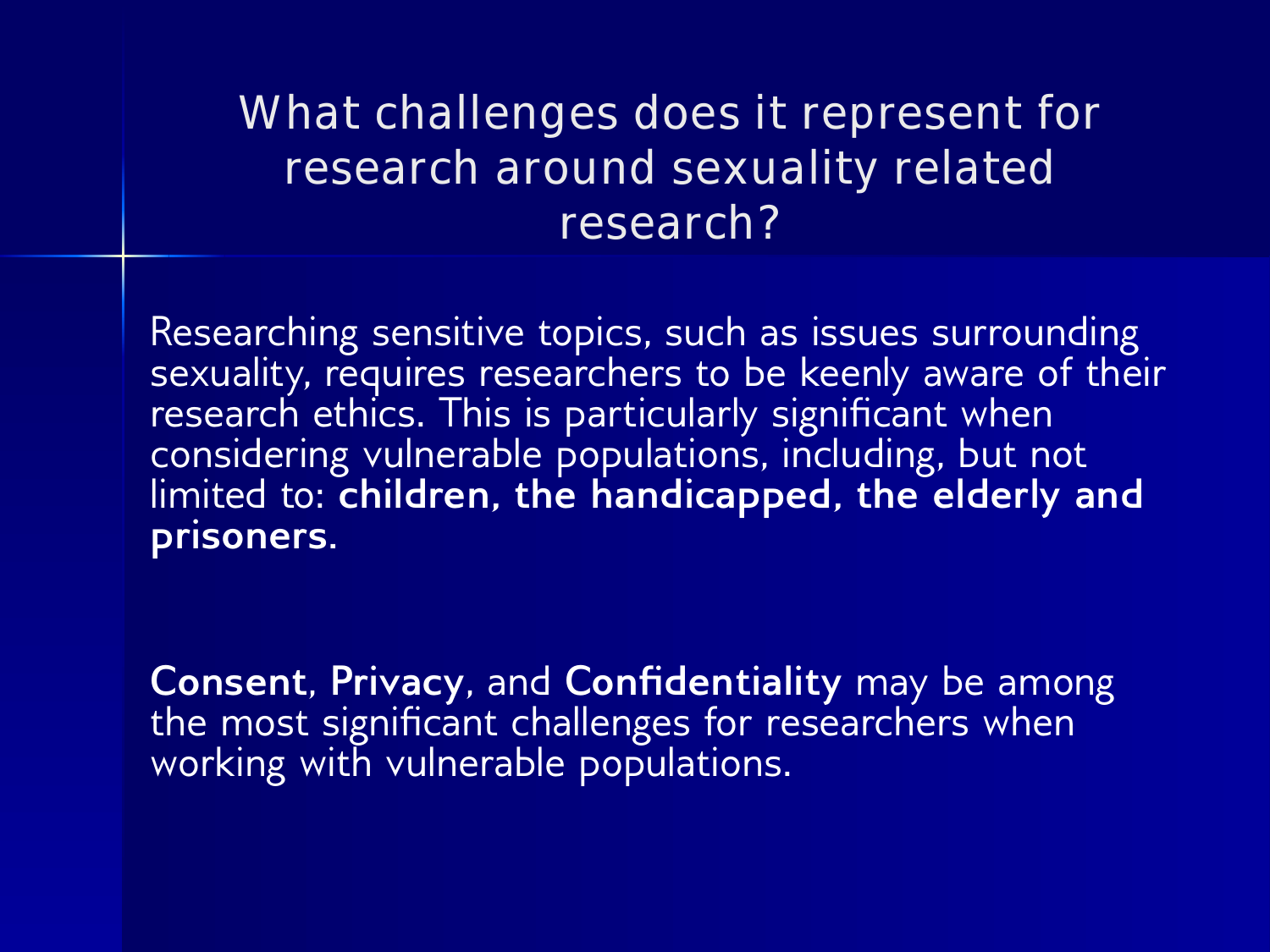

What challenges does it represent for research around sexuality related research?
Researching sensitive topics, such as issues surrounding sexuality, requires researchers to be keenly aware of their research ethics. This is particularly significant when considering vulnerable populations, including, but not limited to: children, the handicapped, the elderly and prisoners.

Consent, Privacy, and Confidentiality may be among the most significant challenges for researchers when working with vulnerable populations.